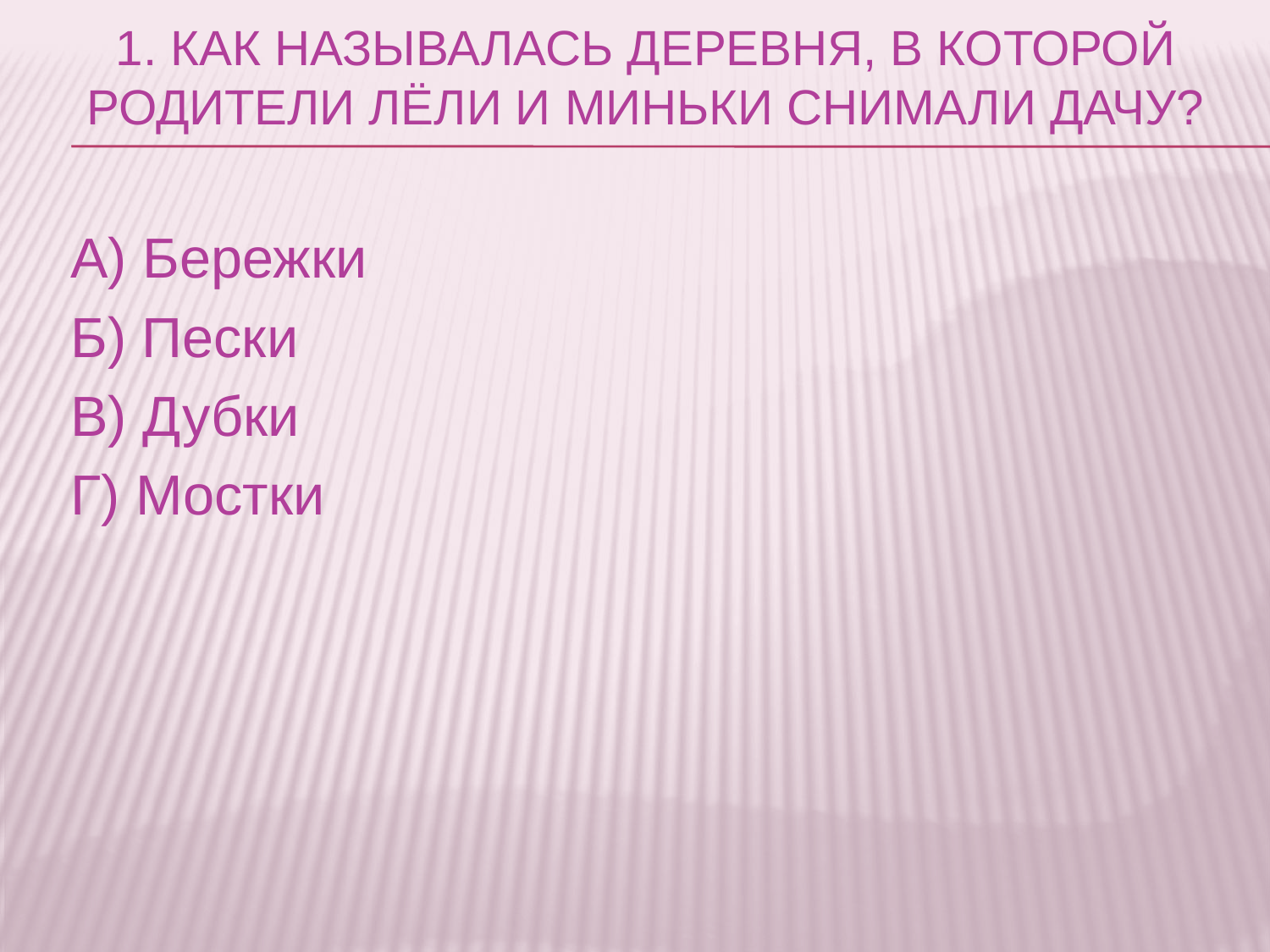

# 1. Как называлась деревня, в которой родители Лёли и Миньки снимали дачу?
 А) Бережки
 Б) Пески
 В) Дубки
 Г) Мостки